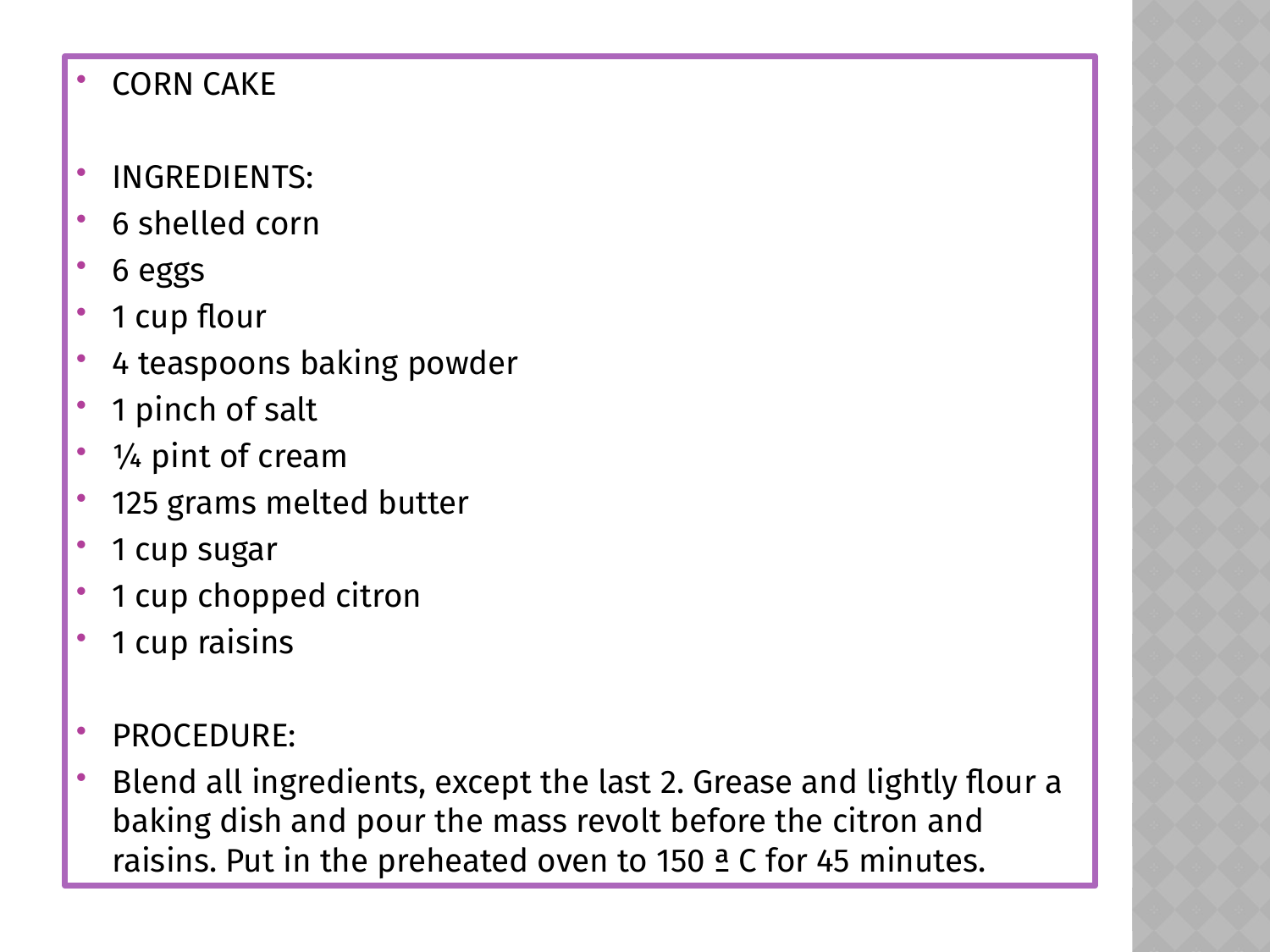

CORN CAKE

INGREDIENTS:
6 shelled corn
6 eggs
1 cup flour
4 teaspoons baking powder
1 pinch of salt
¼ pint of cream
125 grams melted butter
1 cup sugar
1 cup chopped citron
1 cup raisins

PROCEDURE:
Blend all ingredients, except the last 2. Grease and lightly flour a baking dish and pour the mass revolt before the citron and raisins. Put in the preheated oven to 150 ª C for 45 minutes.